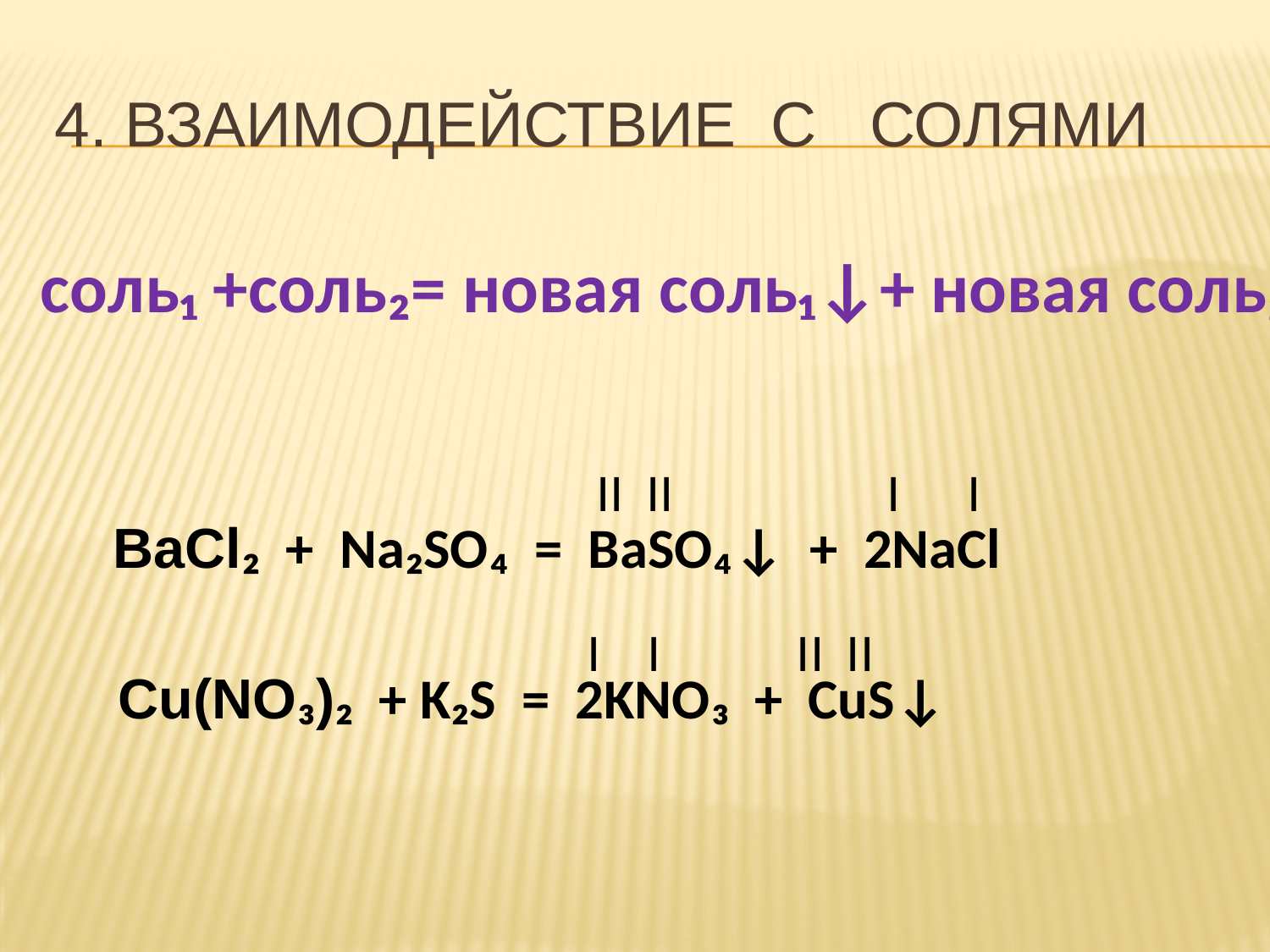

# 4. ВЗАИМОДЕЙСТВИЕ  С   СОЛЯМИ
соль₁ +соль₂= новая соль₁↓+ новая соль₂
II
II
I
I
BaCl₂  +  Na₂SO₄  =  BaSO₄↓  +  2NaCl
I
I
II
II
Cu(NO₃)₂  + K₂S  =  2KNO₃  +  CuS↓